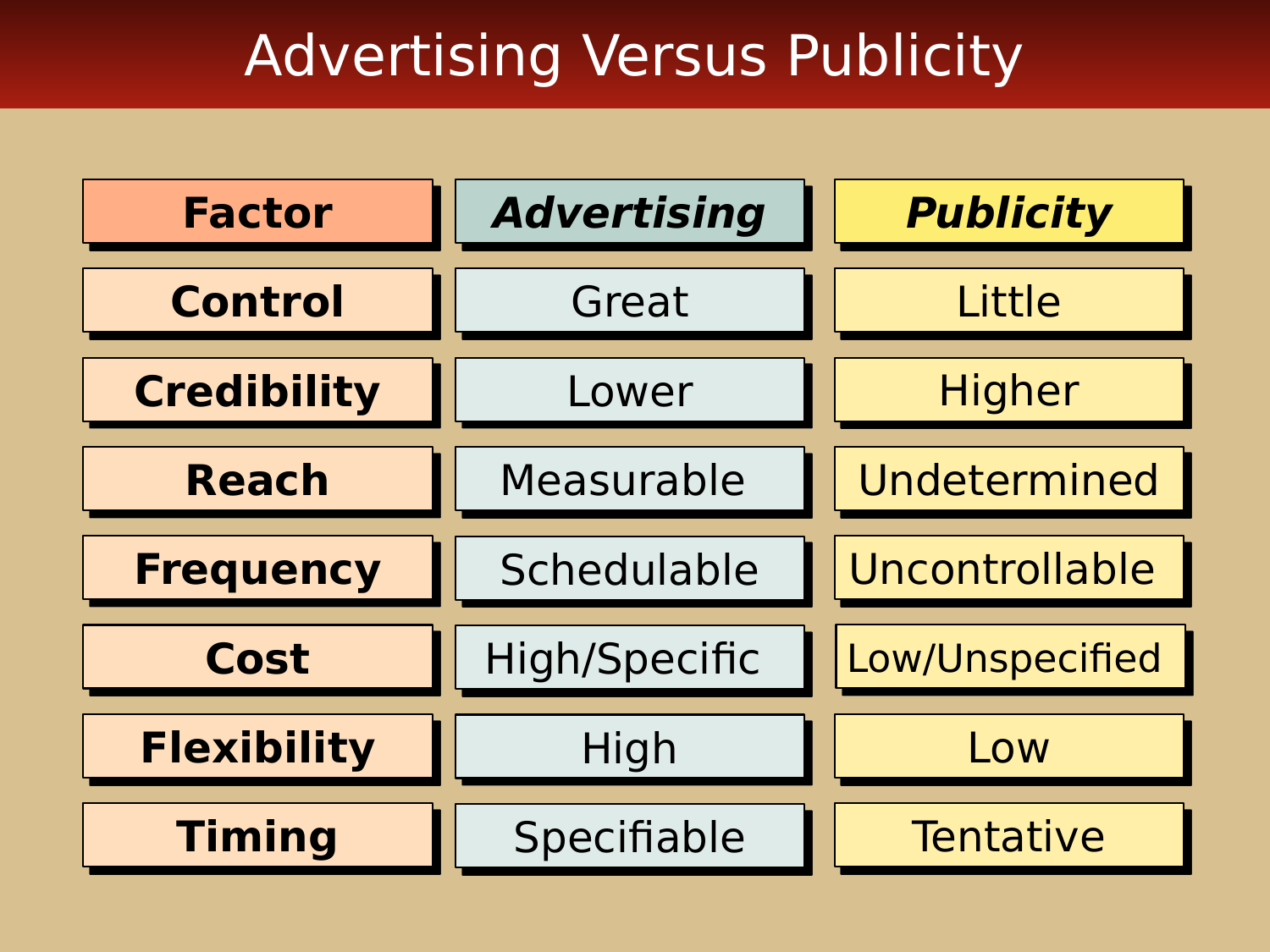

# Advertising Versus Publicity
Factor
Advertising
Publicity
Control
Great
Little
Credibility
Lower
Higher
Reach
Undetermined
Measurable
Frequency
Uncontrollable
Schedulable
Cost
Low/Unspecified
High/Specific
Flexibility
Low
High
Timing
Tentative
Specifiable